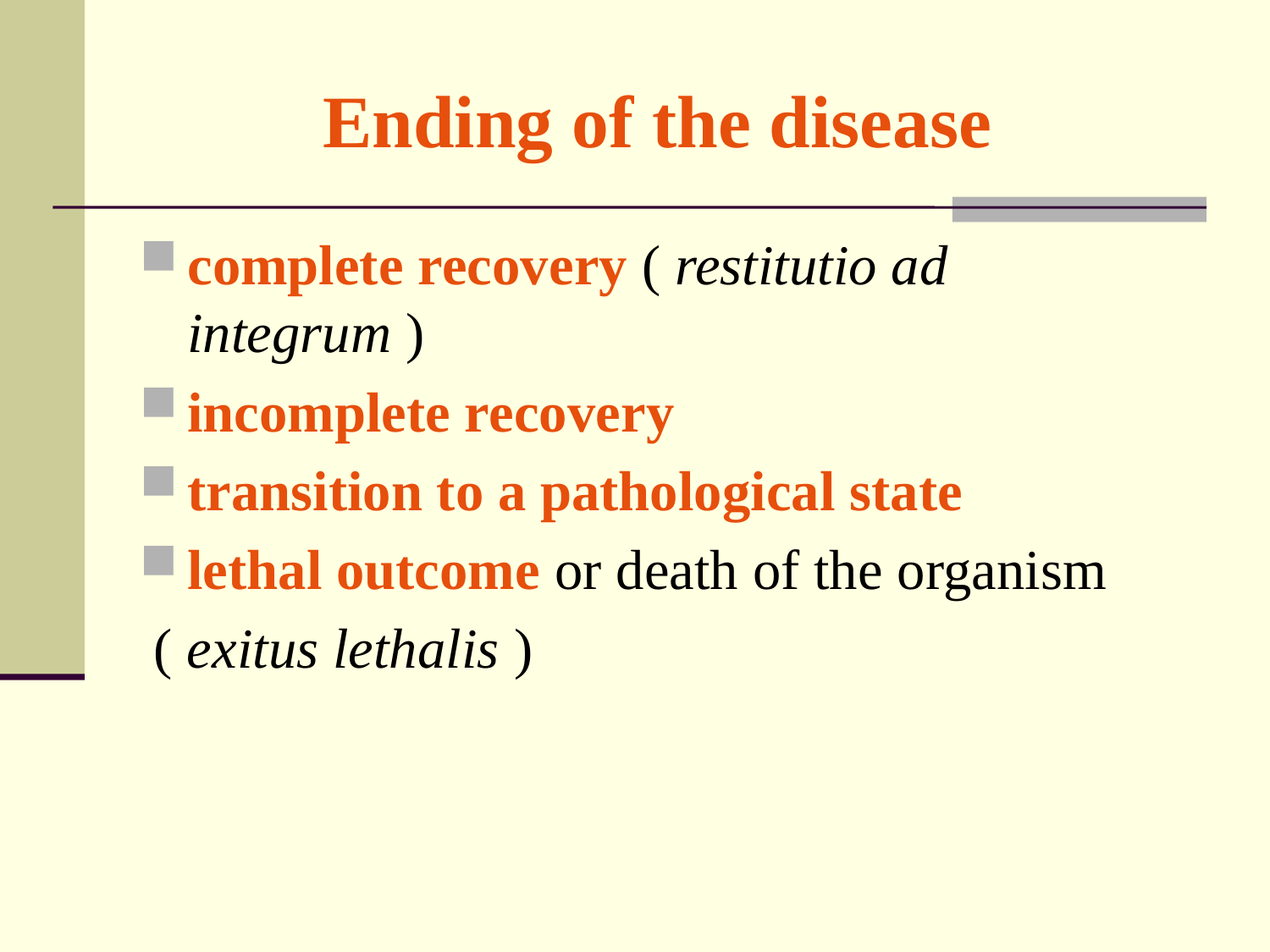

# Ending of the disease
complete recovery ( restitutio ad integrum )
incomplete recovery
transition to a pathological state
lethal outcome or death of the organism
 ( exitus lethalis )